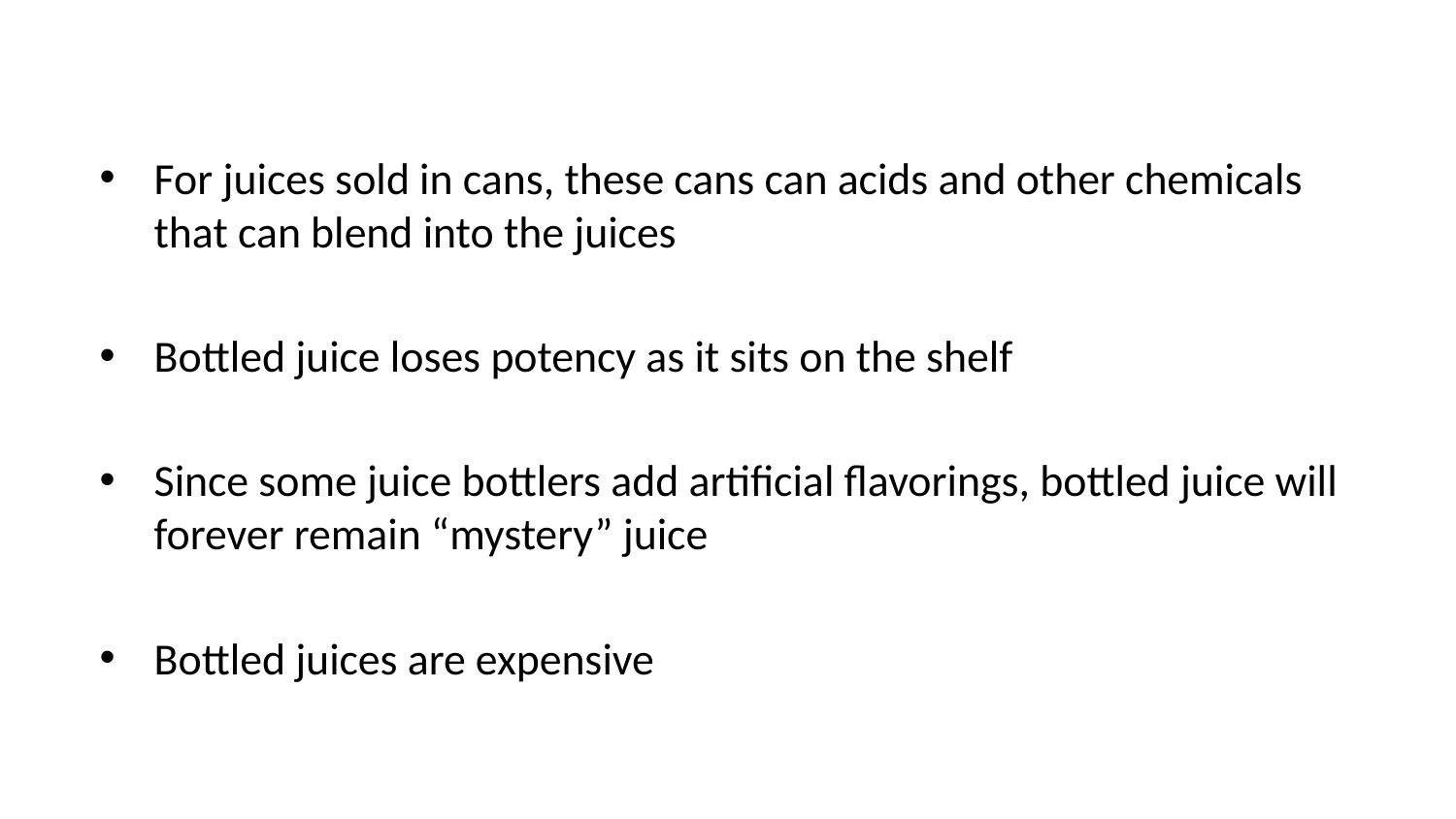

For juices sold in cans, these cans can acids and other chemicals that can blend into the juices

Bottled juice loses potency as it sits on the shelf

Since some juice bottlers add artificial flavorings, bottled juice will forever remain “mystery” juice

Bottled juices are expensive